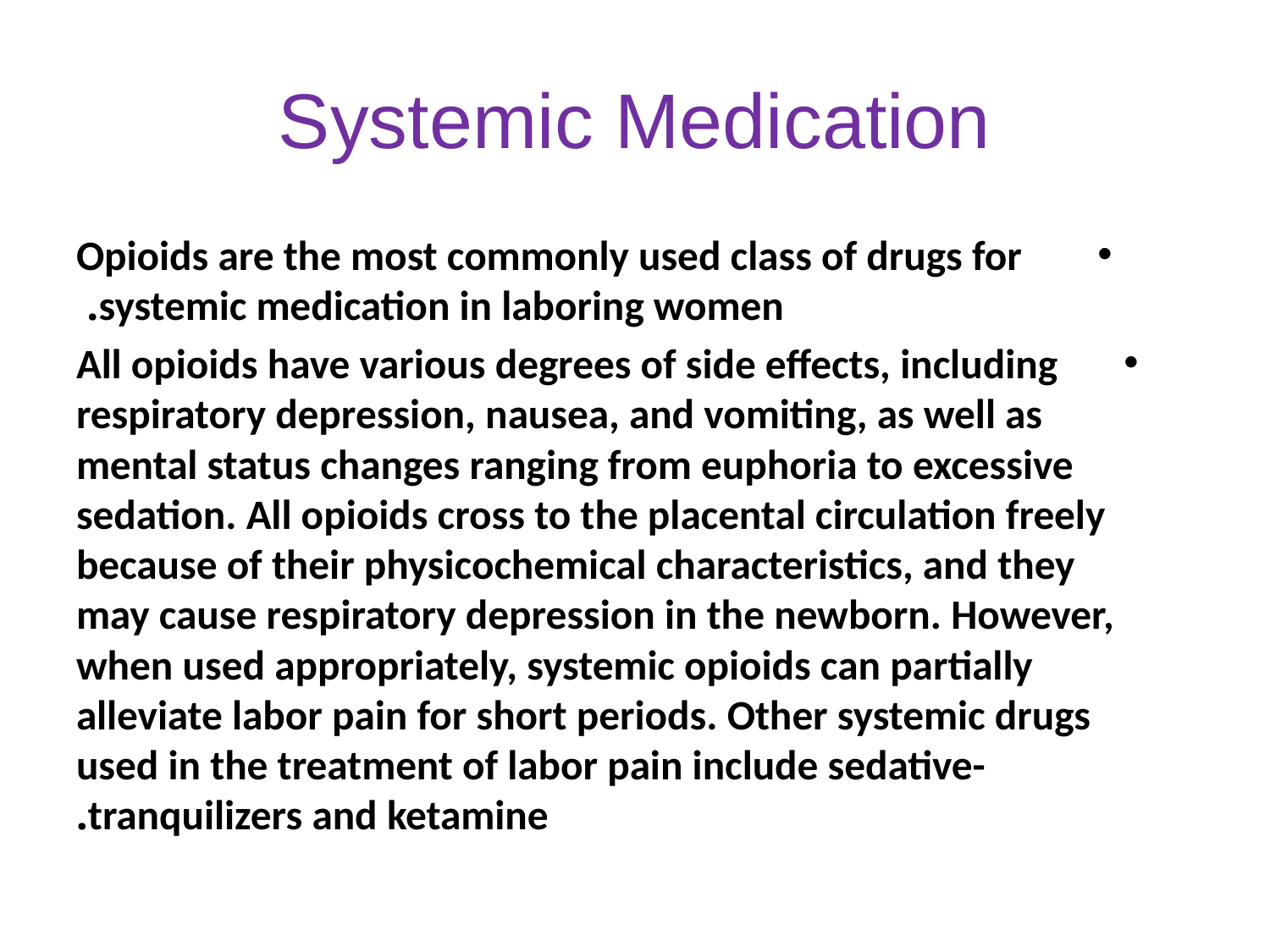

# Systemic Medication
Opioids are the most commonly used class of drugs for systemic medication in laboring women.
All opioids have various degrees of side effects, including respiratory depression, nausea, and vomiting, as well as mental status changes ranging from euphoria to excessive sedation. All opioids cross to the placental circulation freely because of their physicochemical characteristics, and they may cause respiratory depression in the newborn. However, when used appropriately, systemic opioids can partially alleviate labor pain for short periods. Other systemic drugs used in the treatment of labor pain include sedative-tranquilizers and ketamine.